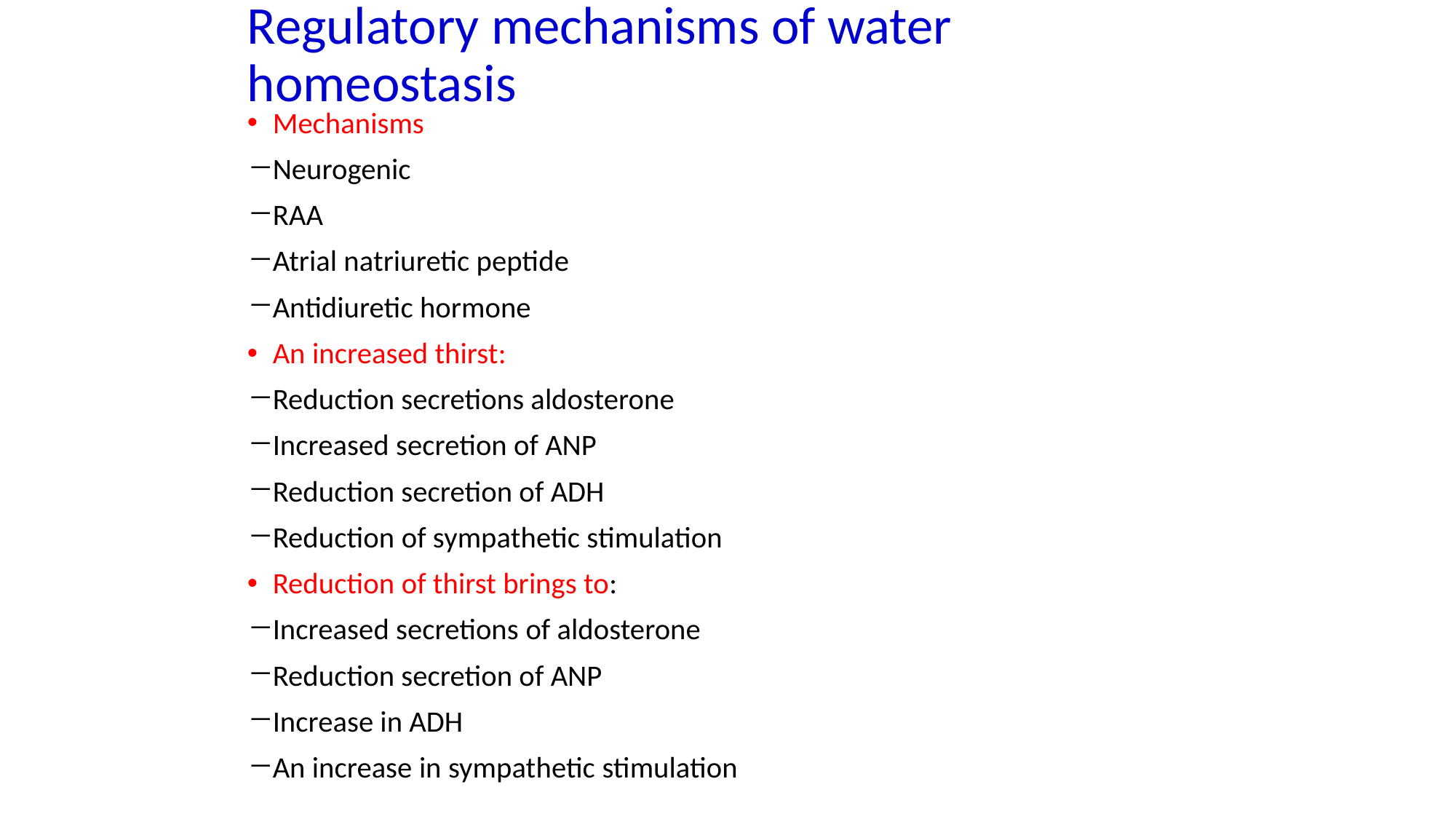

# Regulatory mechanisms of water homeostasis
Mechanisms
Neurogenic
RAA
Atrial natriuretic peptide
Antidiuretic hormone
An increased thirst:
Reduction secretions aldosterone
Increased secretion of ANP
Reduction secretion of ADH
Reduction of sympathetic stimulation
Reduction of thirst brings to:
Increased secretions of aldosterone
Reduction secretion of ANP
Increase in ADH
An increase in sympathetic stimulation